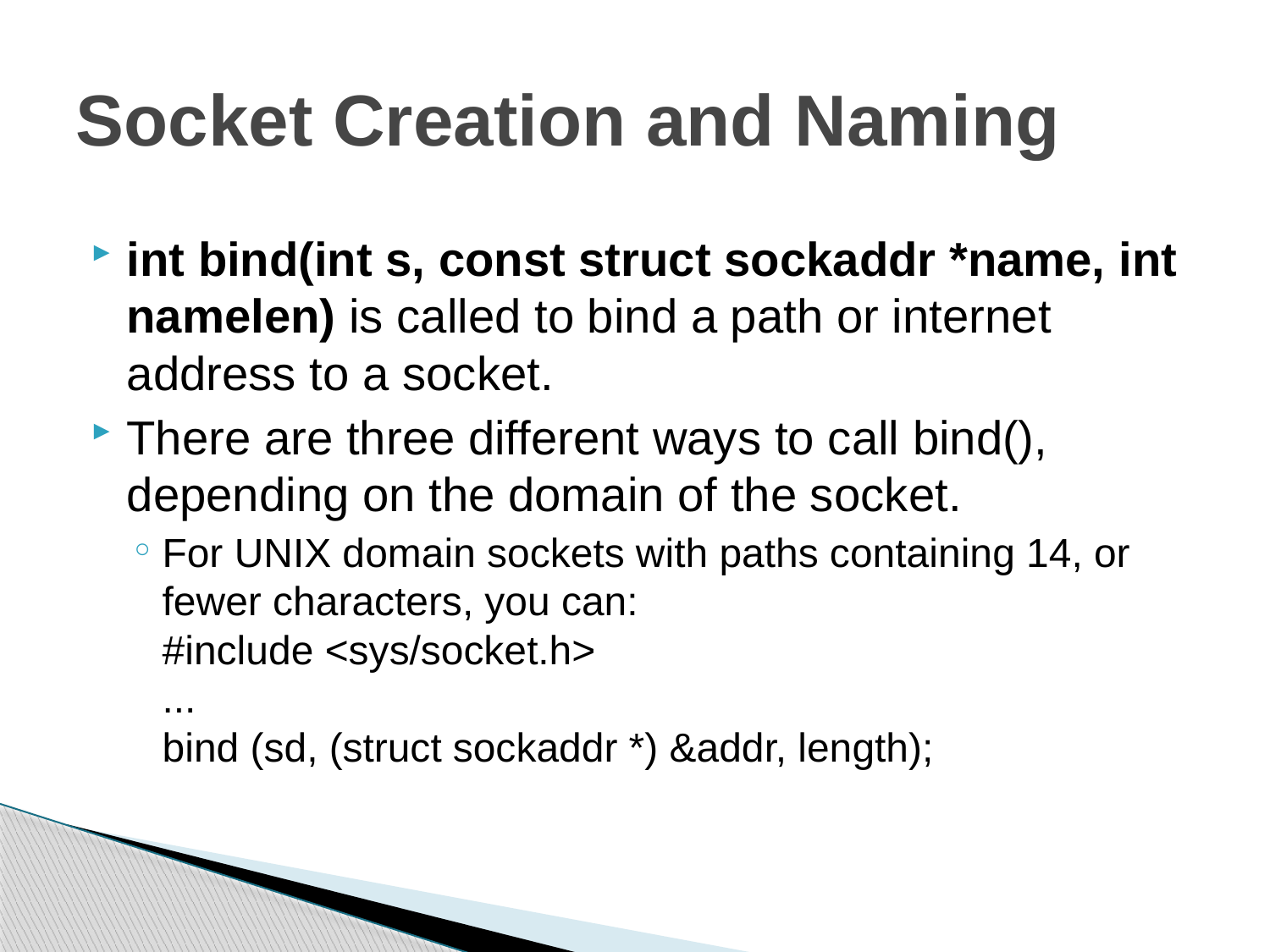

# Socket Creation and Naming
int bind(int s, const struct sockaddr *name, int namelen) is called to bind a path or internet address to a socket.
There are three different ways to call bind(), depending on the domain of the socket.
For UNIX domain sockets with paths containing 14, or fewer characters, you can:
#include <sys/socket.h>
...
bind (sd, (struct sockaddr *) &addr, length);